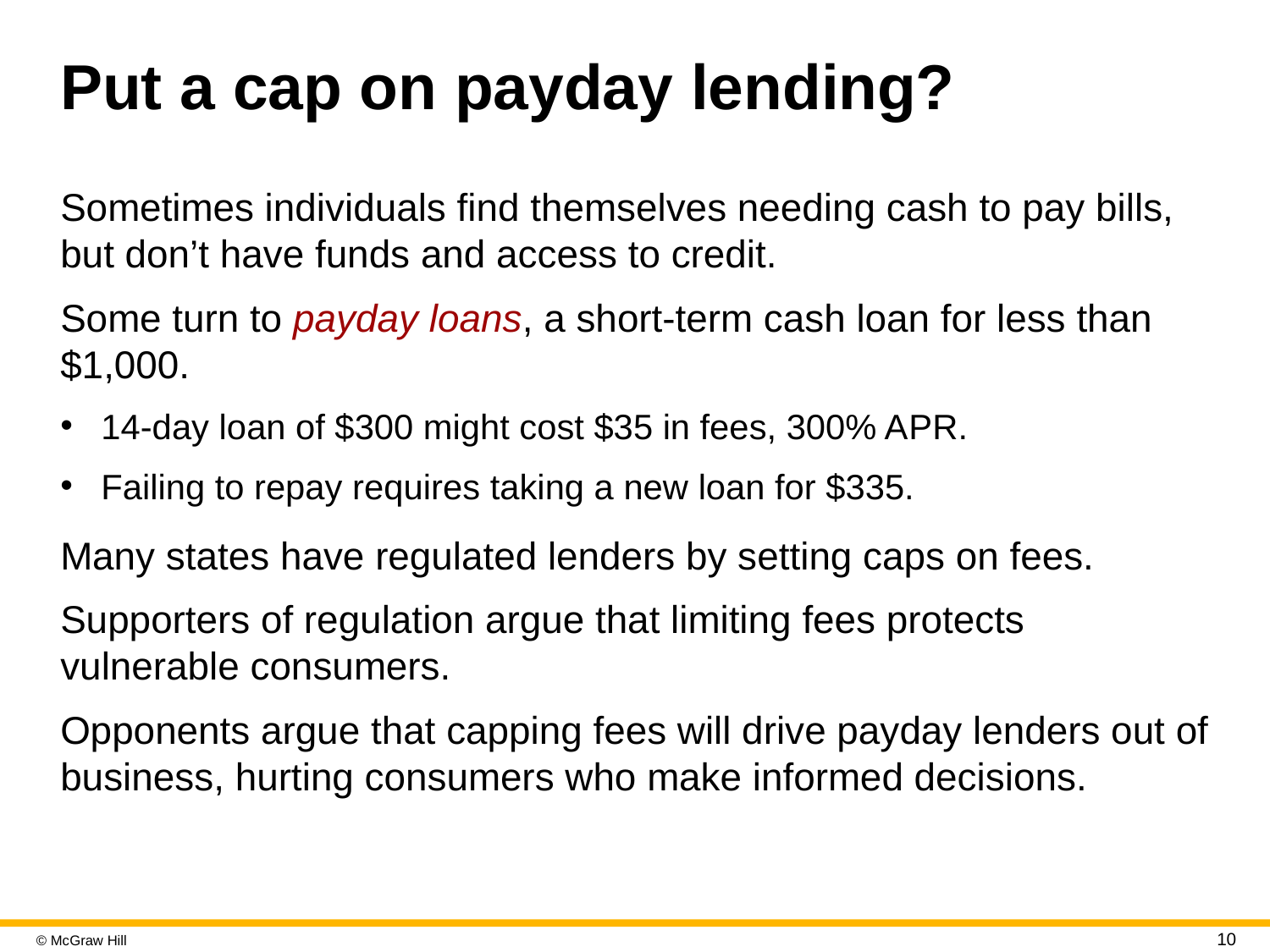

# Put a cap on payday lending?
Sometimes individuals find themselves needing cash to pay bills, but don’t have funds and access to credit.
Some turn to payday loans, a short-term cash loan for less than $1,000.
14-day loan of $300 might cost $35 in fees, 300% A P R.
Failing to repay requires taking a new loan for $335.
Many states have regulated lenders by setting caps on fees.
Supporters of regulation argue that limiting fees protects vulnerable consumers.
Opponents argue that capping fees will drive payday lenders out of business, hurting consumers who make informed decisions.